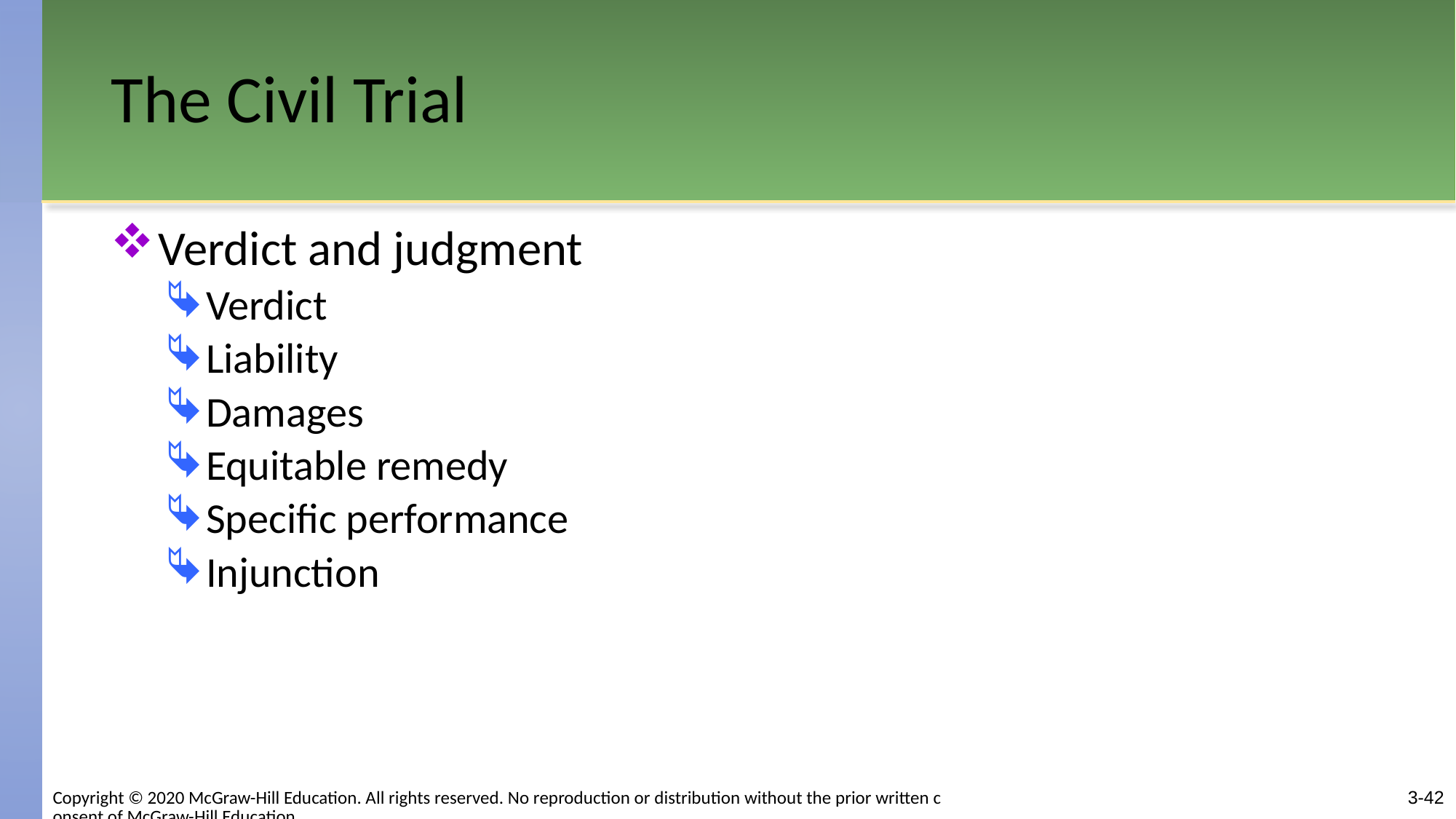

# The Civil Trial
Verdict and judgment
Verdict
Liability
Damages
Equitable remedy
Specific performance
Injunction
3-42
Copyright © 2020 McGraw-Hill Education. All rights reserved. No reproduction or distribution without the prior written consent of McGraw-Hill Education.